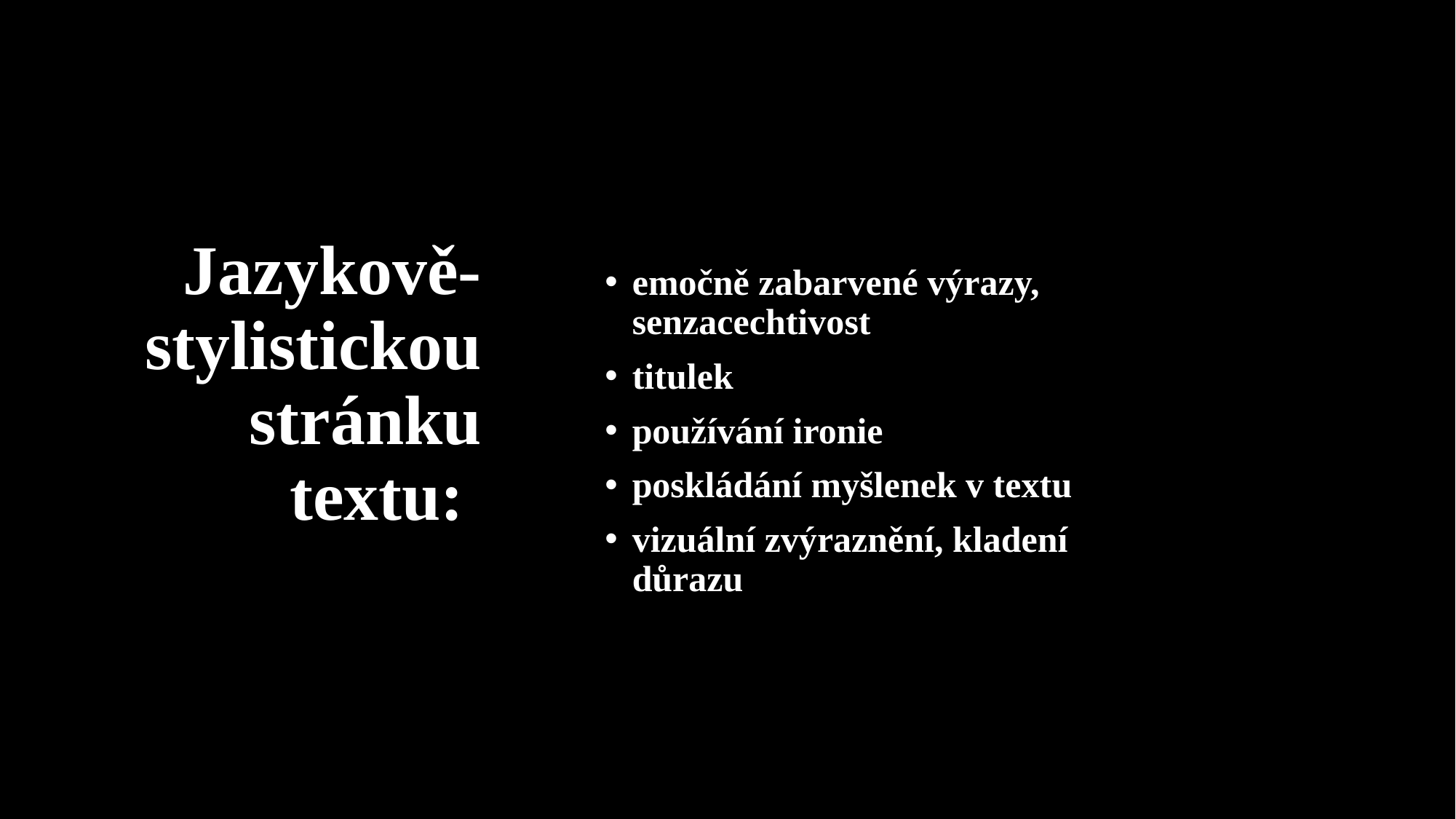

# Jazykově-stylistickou stránku textu:
emočně zabarvené výrazy, senzacechtivost
titulek
používání ironie
poskládání myšlenek v textu
vizuální zvýraznění, kladení důrazu